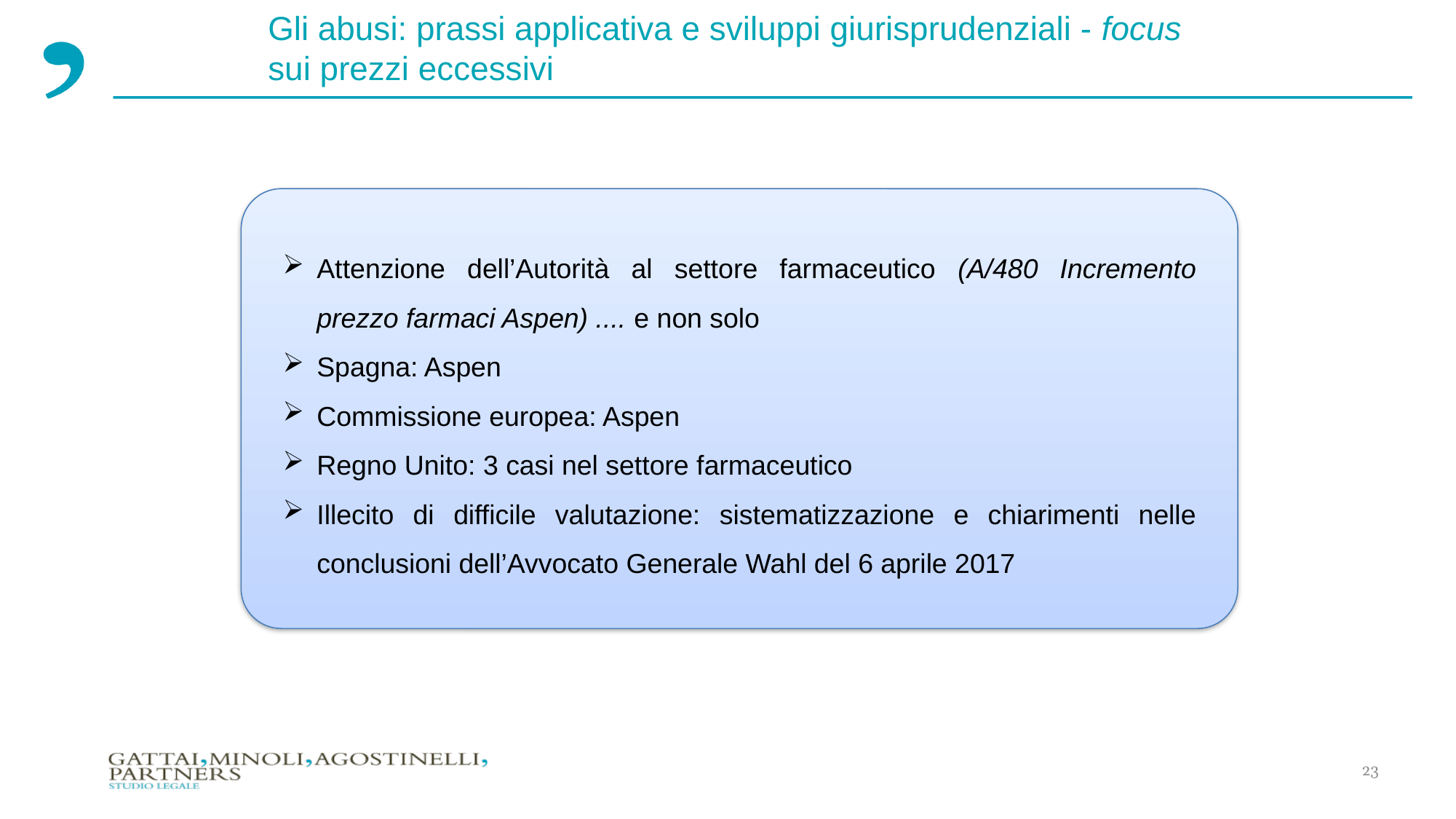

Gli abusi: prassi applicativa e sviluppi giurisprudenziali - focus sui prezzi eccessivi

Attenzione dell’Autorità al settore farmaceutico (A/480 Incremento prezzo farmaci Aspen) .... e non solo
Spagna: Aspen
Commissione europea: Aspen
Regno Unito: 3 casi nel settore farmaceutico
Illecito di difficile valutazione: sistematizzazione e chiarimenti nelle conclusioni dell’Avvocato Generale Wahl del 6 aprile 2017
23